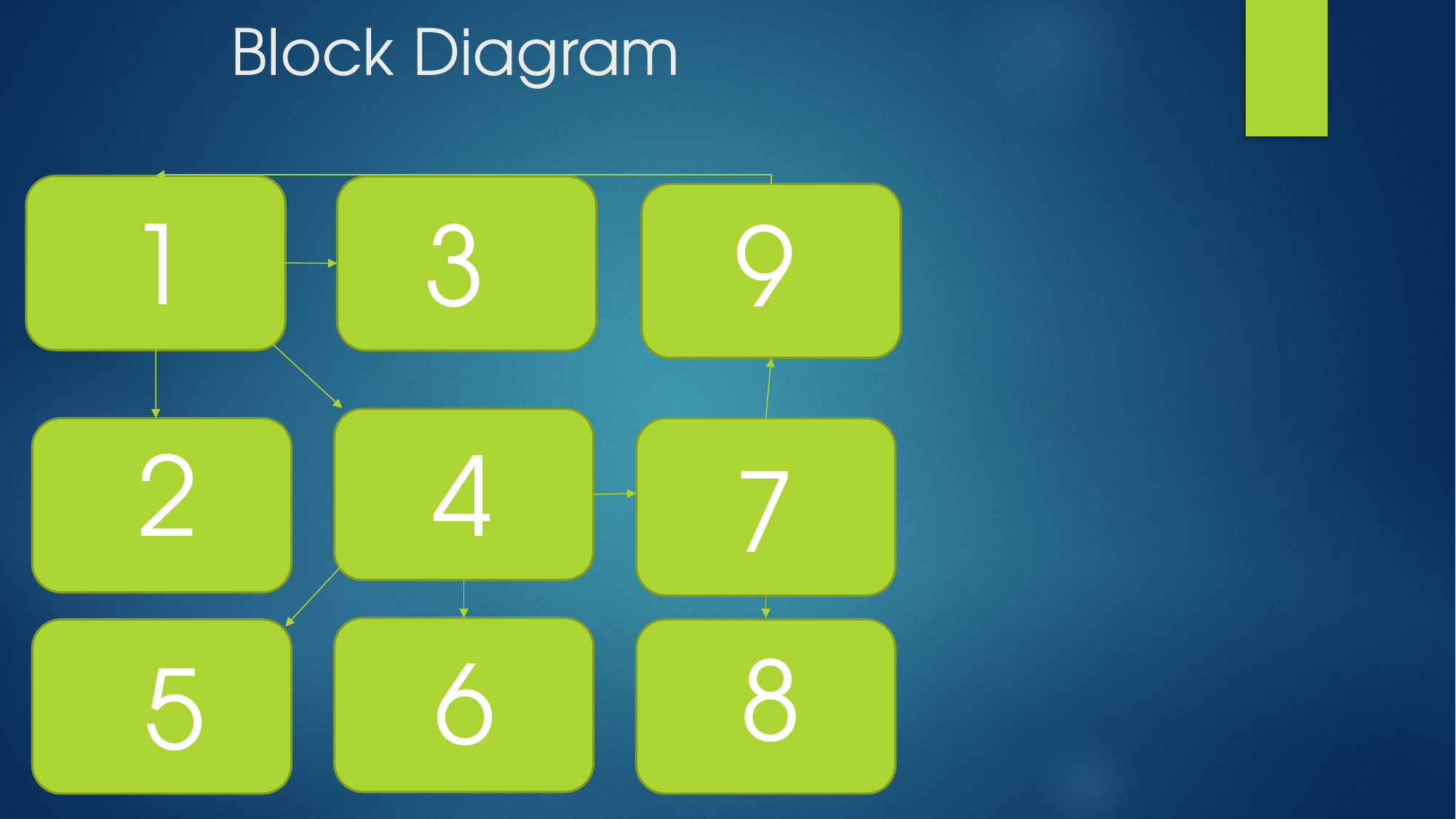

# Block Diagram

1
3
9

2
4
7

8
6
5